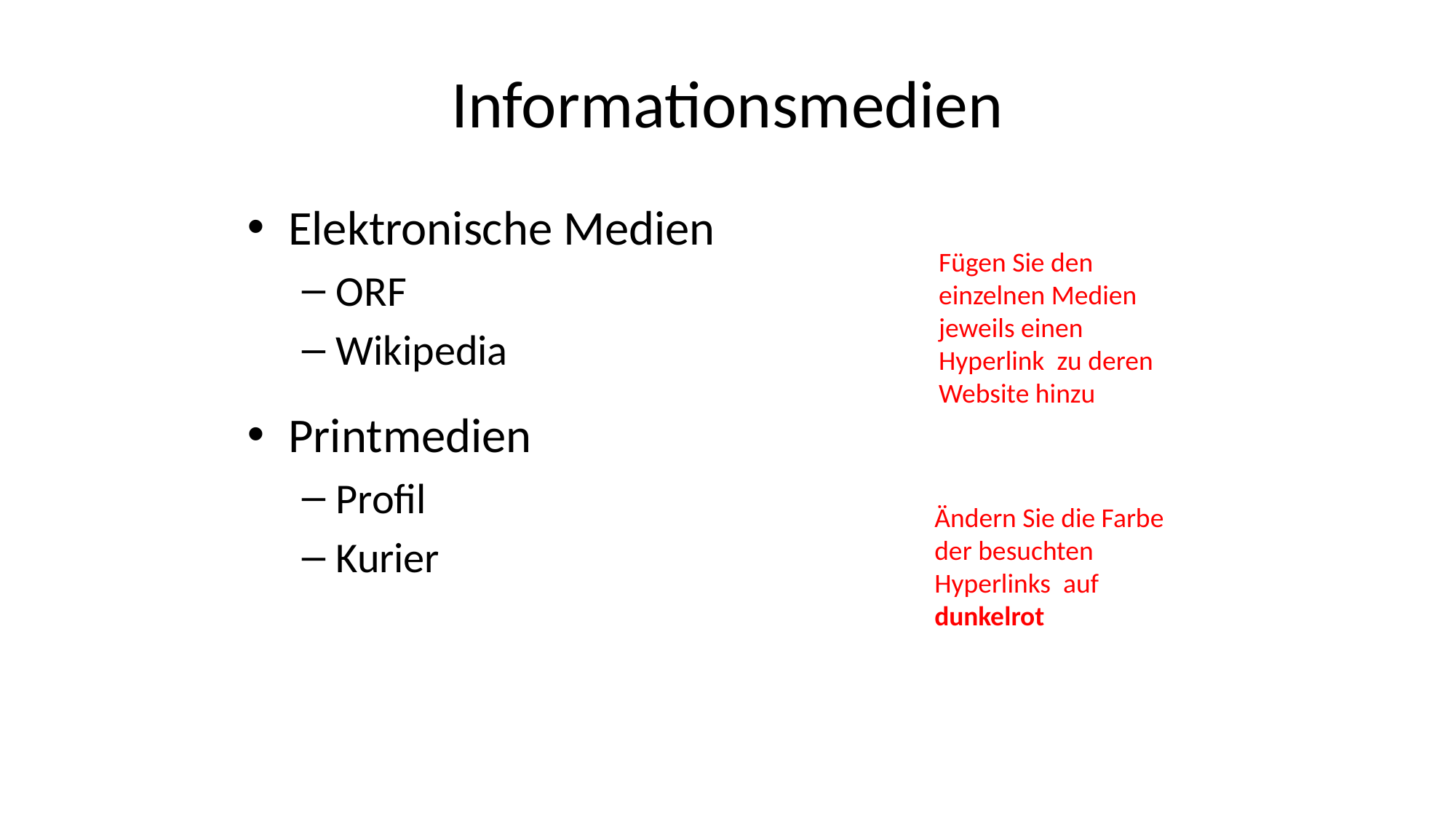

# Informationsmedien
Elektronische Medien
ORF
Wikipedia
Printmedien
Profil
Kurier
Fügen Sie den einzelnen Medien jeweils einen Hyperlink  zu deren Website hinzu
Ändern Sie die Farbe der besuchten Hyperlinks  auf dunkelrot